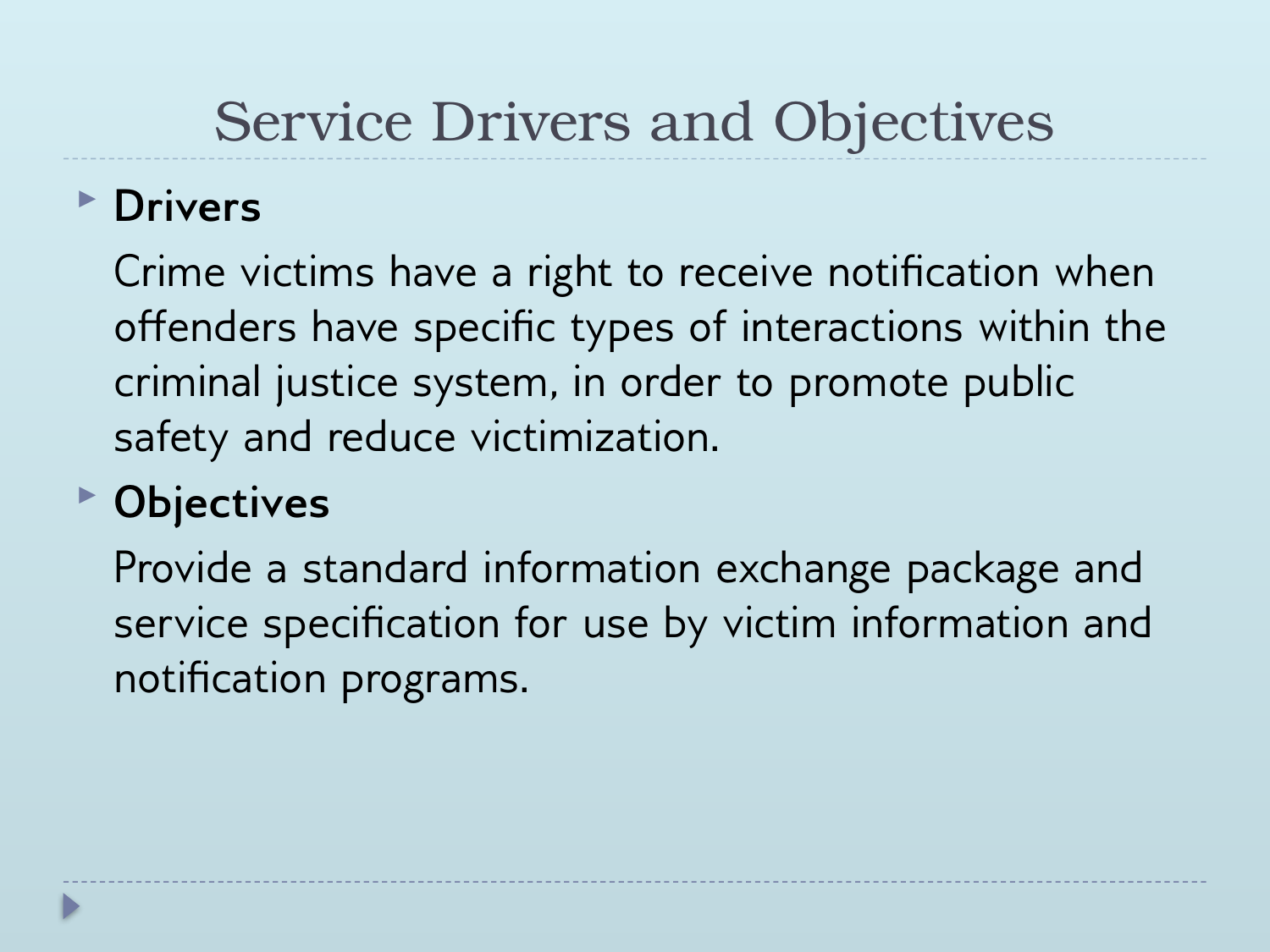

# Service Drivers and Objectives
Drivers
Crime victims have a right to receive notification when offenders have specific types of interactions within the criminal justice system, in order to promote public safety and reduce victimization.
Objectives
Provide a standard information exchange package and service specification for use by victim information and notification programs.